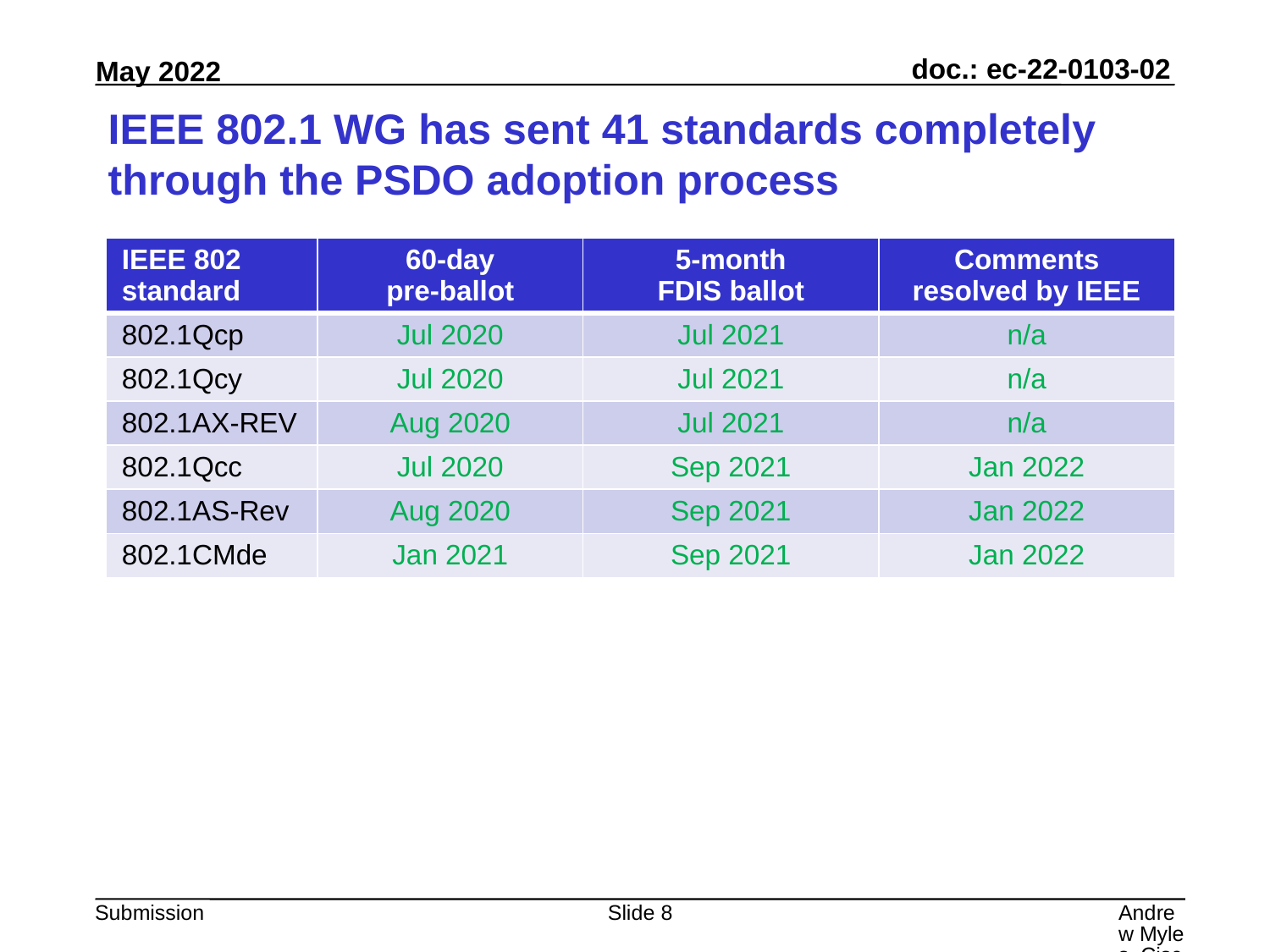

# IEEE 802.1 WG has sent 41 standards completely through the PSDO adoption process
| IEEE 802 standard | 60-day pre-ballot | 5-month FDIS ballot | Comments resolved by IEEE |
| --- | --- | --- | --- |
| 802.1Qcp | Jul 2020 | Jul 2021 | n/a |
| 802.1Qcy | Jul 2020 | Jul 2021 | n/a |
| 802.1AX-REV | Aug 2020 | Jul 2021 | n/a |
| 802.1Qcc | Jul 2020 | Sep 2021 | Jan 2022 |
| 802.1AS-Rev | Aug 2020 | Sep 2021 | Jan 2022 |
| 802.1CMde | Jan 2021 | Sep 2021 | Jan 2022 |
Slide 8
Andrew Myles, Cisco